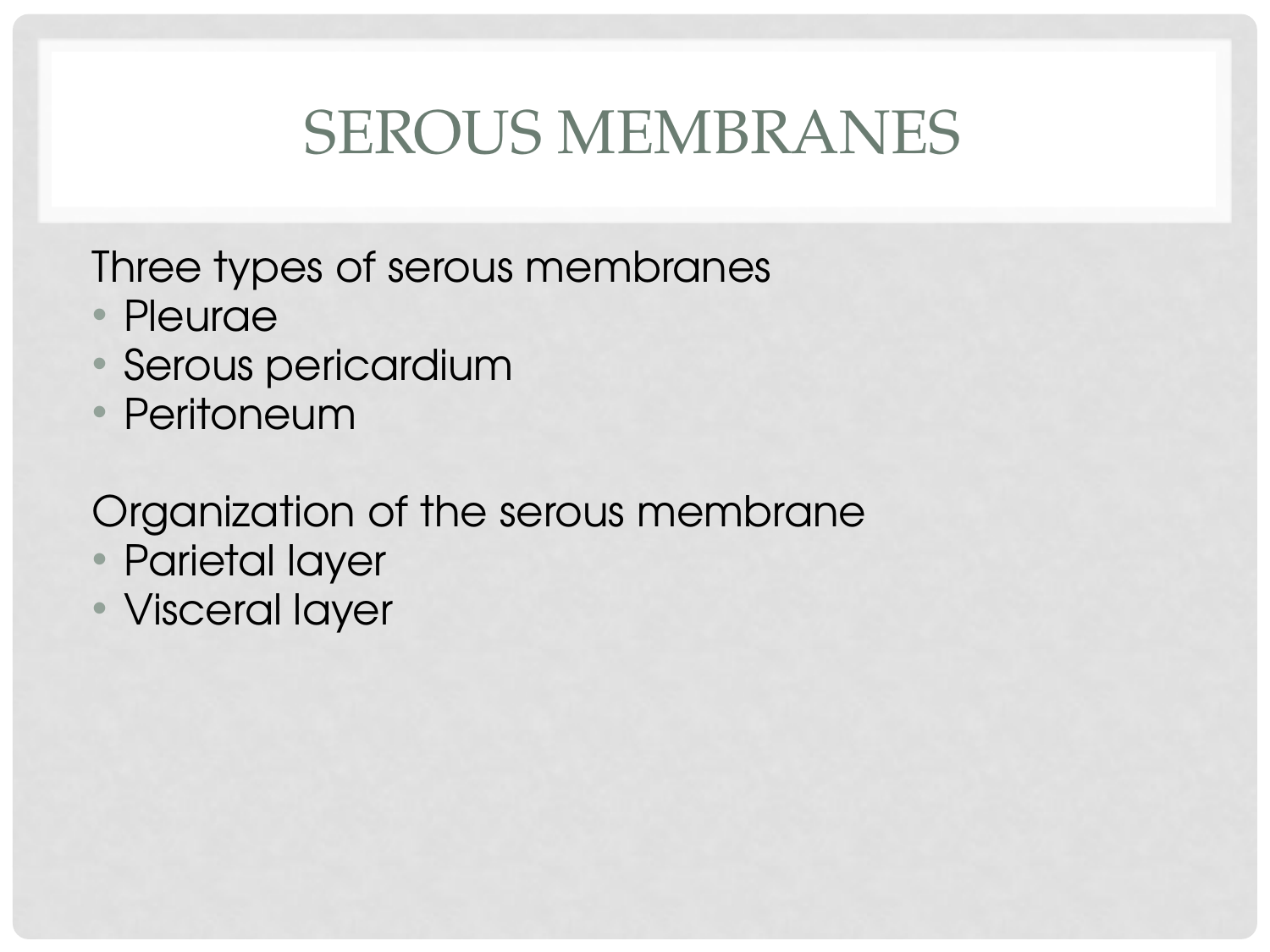

# Serous membranes
Three types of serous membranes
Pleurae
Serous pericardium
Peritoneum

Organization of the serous membrane
Parietal layer
Visceral layer